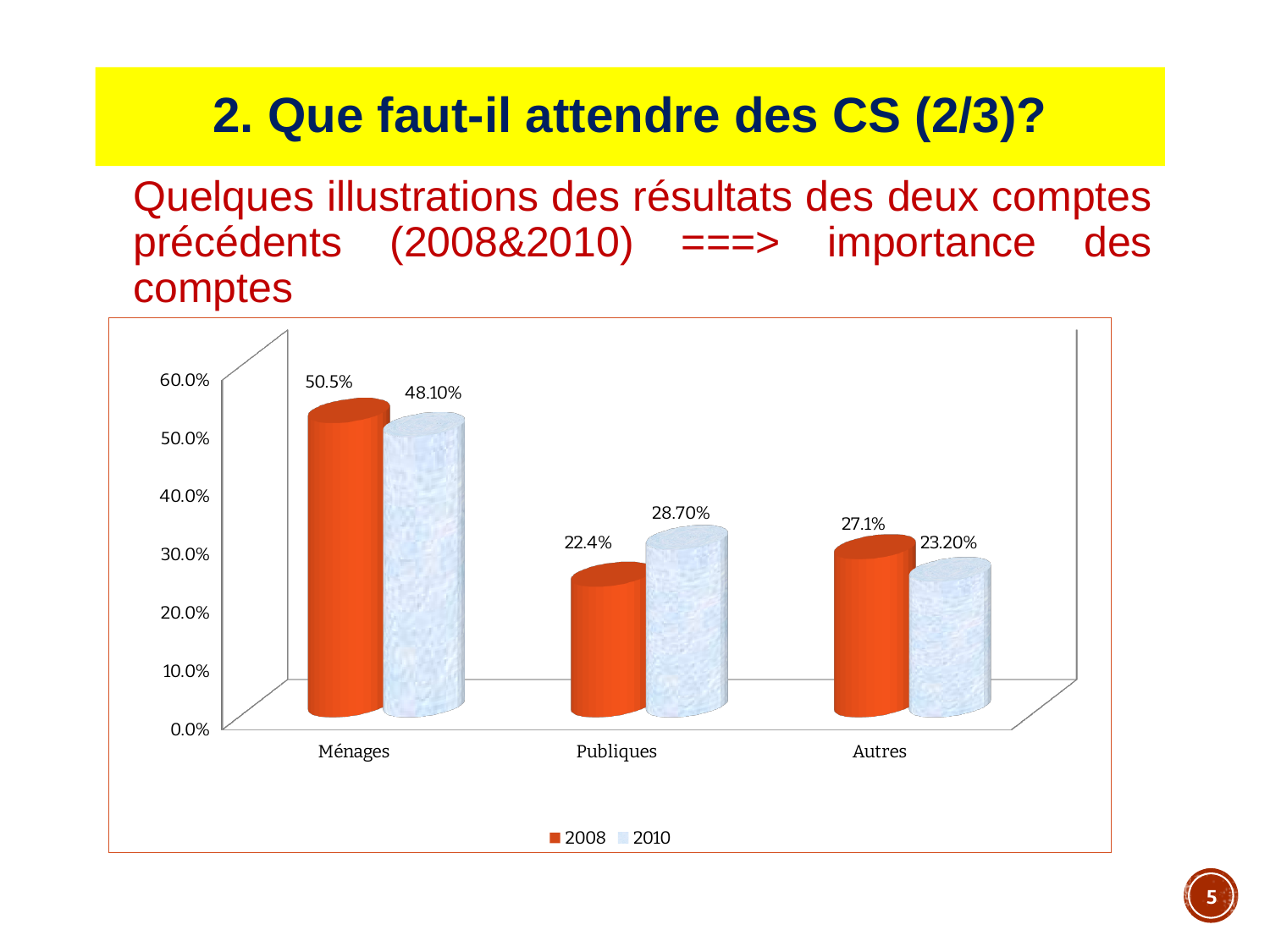

# 2. Que faut-il attendre des CS (2/3)?
	Quelques illustrations des résultats des deux comptes précédents (2008&2010) ===> importance des comptes

[unsupported chart]

5